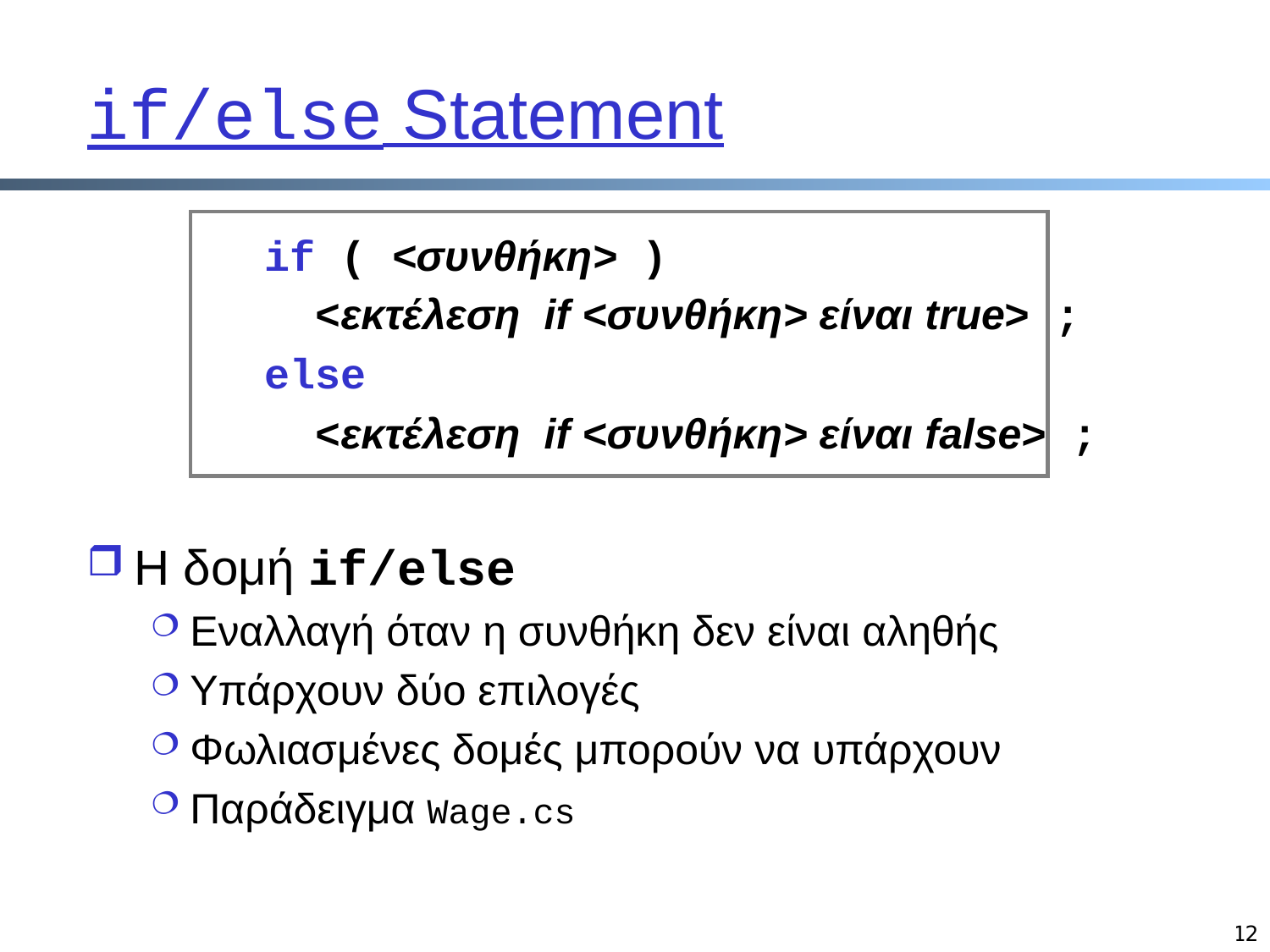

# if/else Statement

       if ( <συνθήκη> )
         <εκτέλεση  if <συνθήκη> είναι true> ;
       else
         <εκτέλεση  if <συνθήκη> είναι false> ;

Η δομή if/else
Εναλλαγή όταν η συνθήκη δεν είναι αληθής
Υπάρχουν δύο επιλογές
Φωλιασμένες δομές μπορούν να υπάρχουν
Παράδειγμα Wage.cs
12